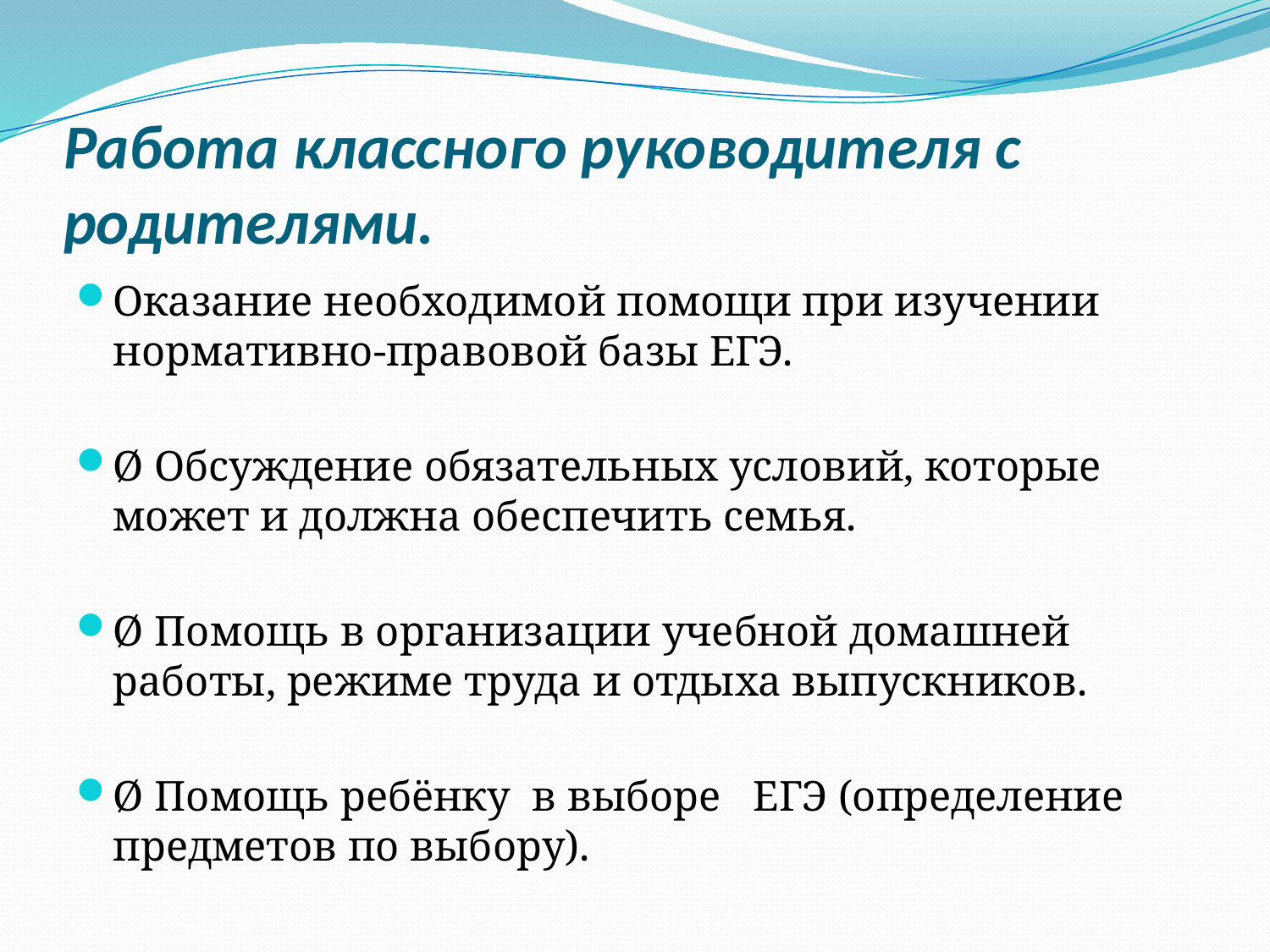

# Работа классного руководителя с родителями.
Оказание необходимой помощи при изучении нормативно-правовой базы ЕГЭ.

Ø Обсуждение обязательных условий, которые может и должна обеспечить семья.

Ø Помощь в организации учебной домашней работы, режиме труда и отдыха выпускников.

Ø Помощь ребёнку  в выборе   ЕГЭ (определение предметов по выбору).